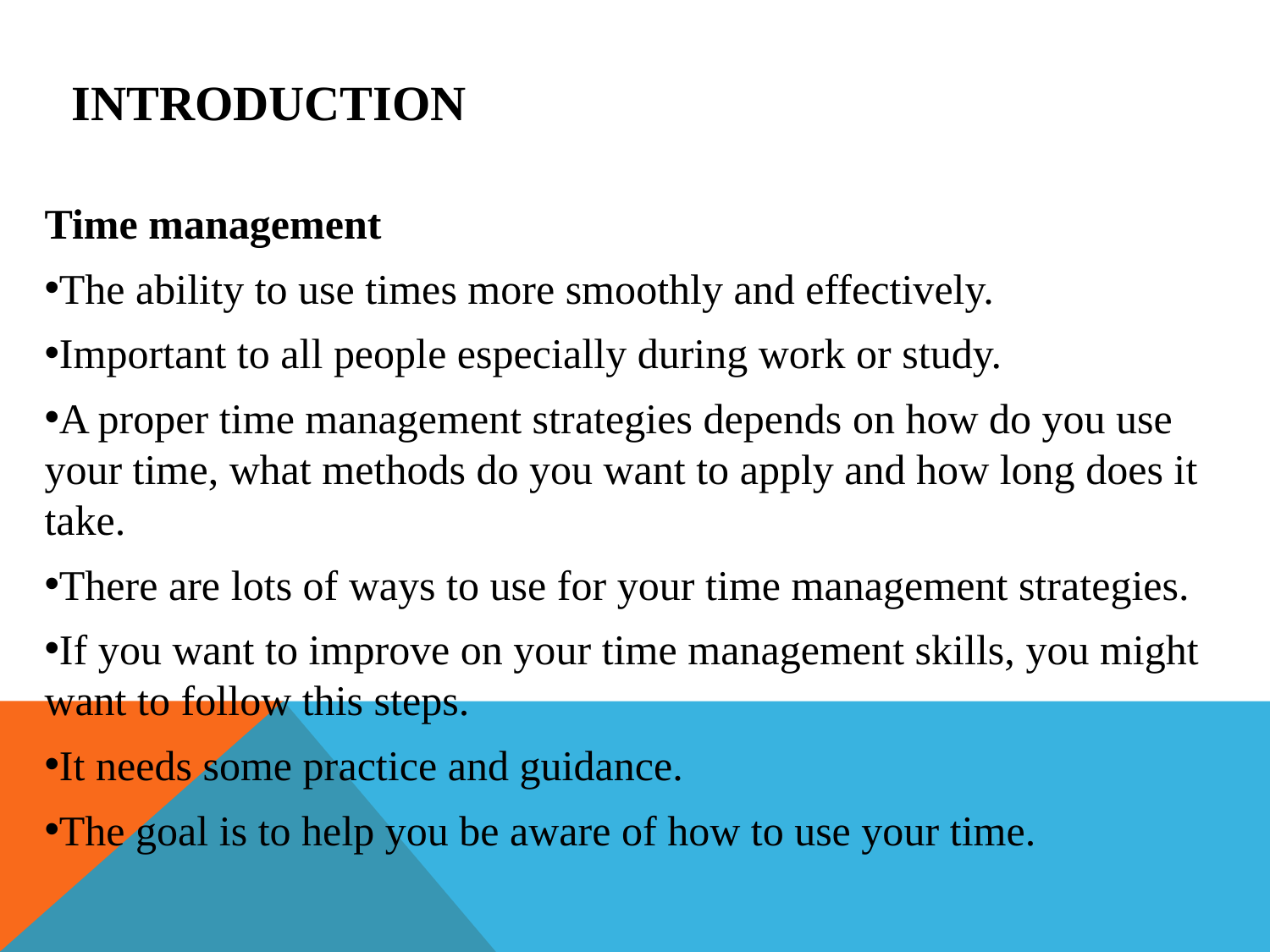

# INTRODUCTION
Time management
The ability to use times more smoothly and effectively.
Important to all people especially during work or study.
A proper time management strategies depends on how do you use your time, what methods do you want to apply and how long does it take.
There are lots of ways to use for your time management strategies.
If you want to improve on your time management skills, you might want to follow this steps.
It needs some practice and guidance.
The goal is to help you be aware of how to use your time.